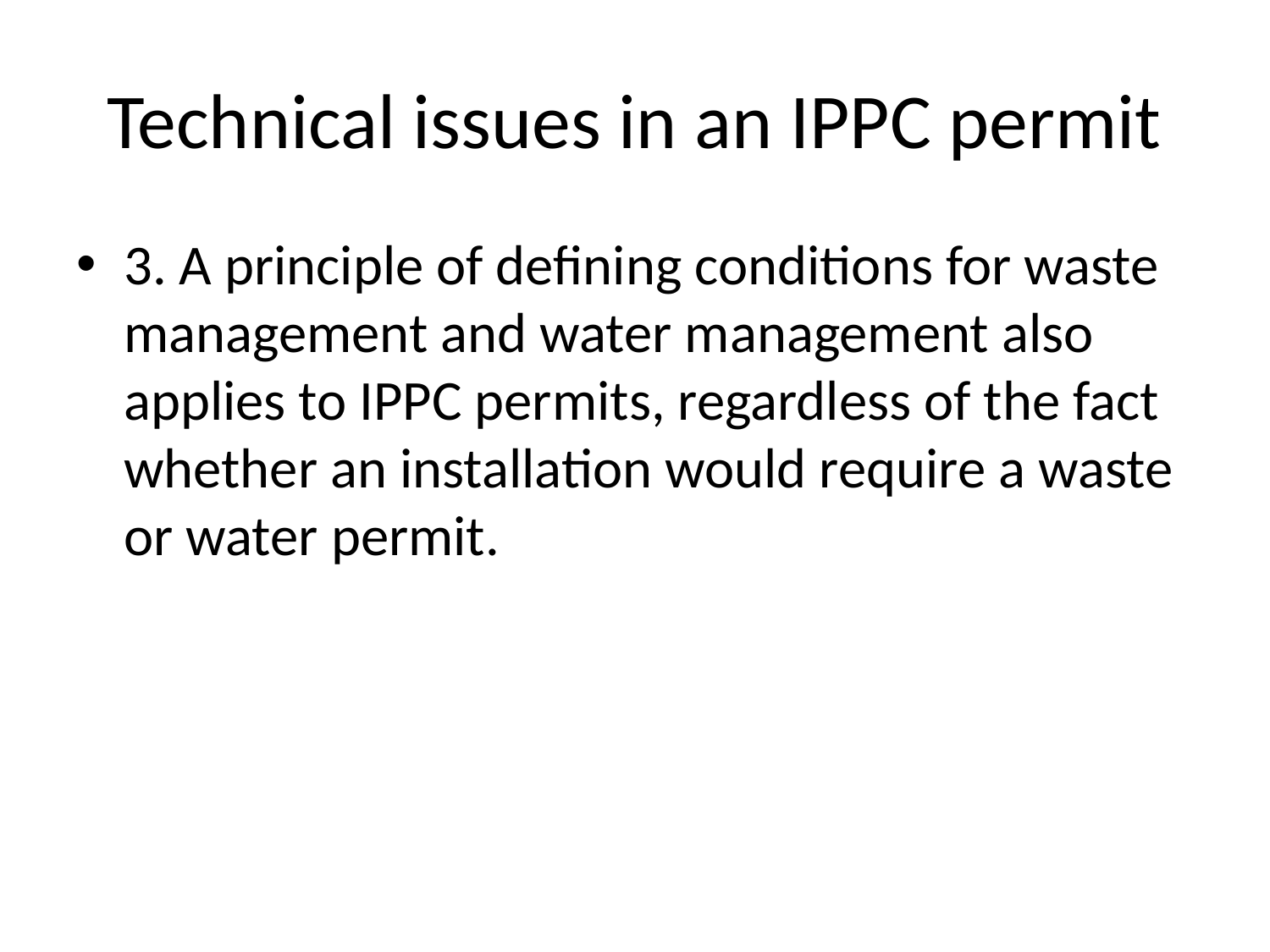

# Technical issues in an IPPC permit
3. A principle of defining conditions for waste management and water management also applies to IPPC permits, regardless of the fact whether an installation would require a waste or water permit.